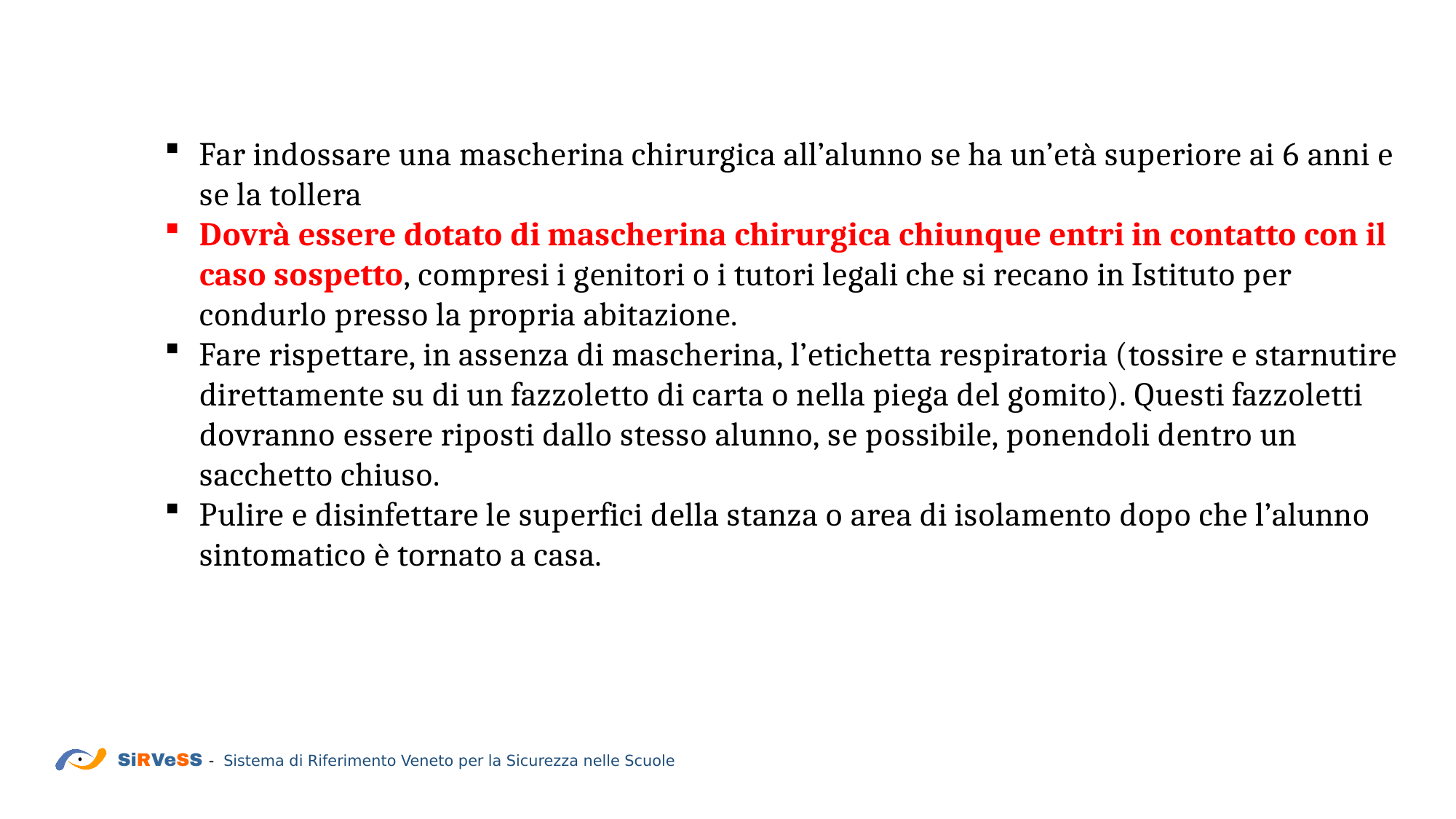

Far indossare una mascherina chirurgica all’alunno se ha un’età superiore ai 6 anni e se la tollera
Dovrà essere dotato di mascherina chirurgica chiunque entri in contatto con il caso sospetto, compresi i genitori o i tutori legali che si recano in Istituto per condurlo presso la propria abitazione.
Fare rispettare, in assenza di mascherina, l’etichetta respiratoria (tossire e starnutire direttamente su di un fazzoletto di carta o nella piega del gomito). Questi fazzoletti dovranno essere riposti dallo stesso alunno, se possibile, ponendoli dentro un sacchetto chiuso.
Pulire e disinfettare le superfici della stanza o area di isolamento dopo che l’alunno sintomatico è tornato a casa.